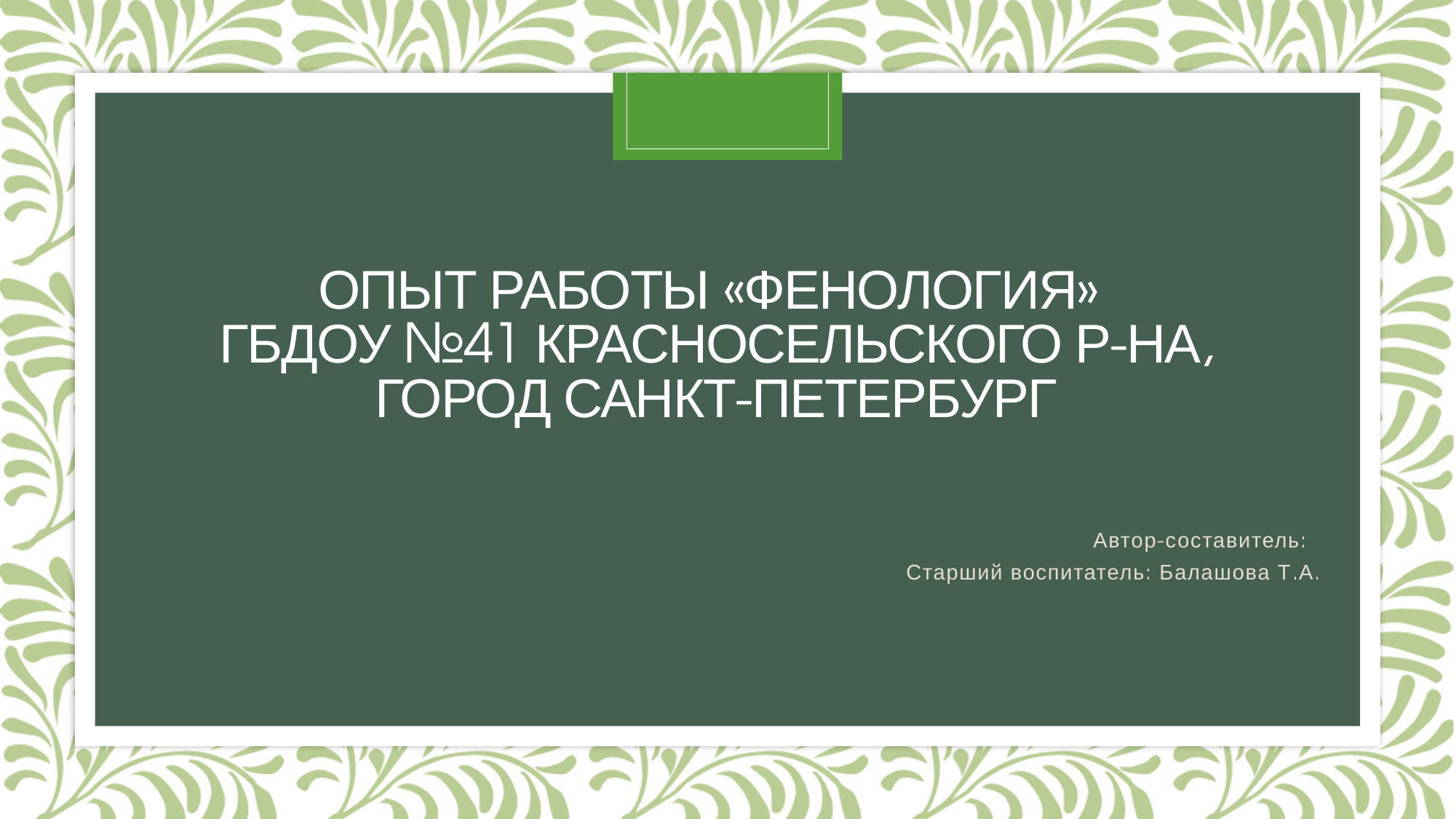

# Опыт работы «Фенология» ГБДОУ №41 Красносельского р-на, город Санкт-Петербург
Автор-составитель:
Старший воспитатель: Балашова Т.А.